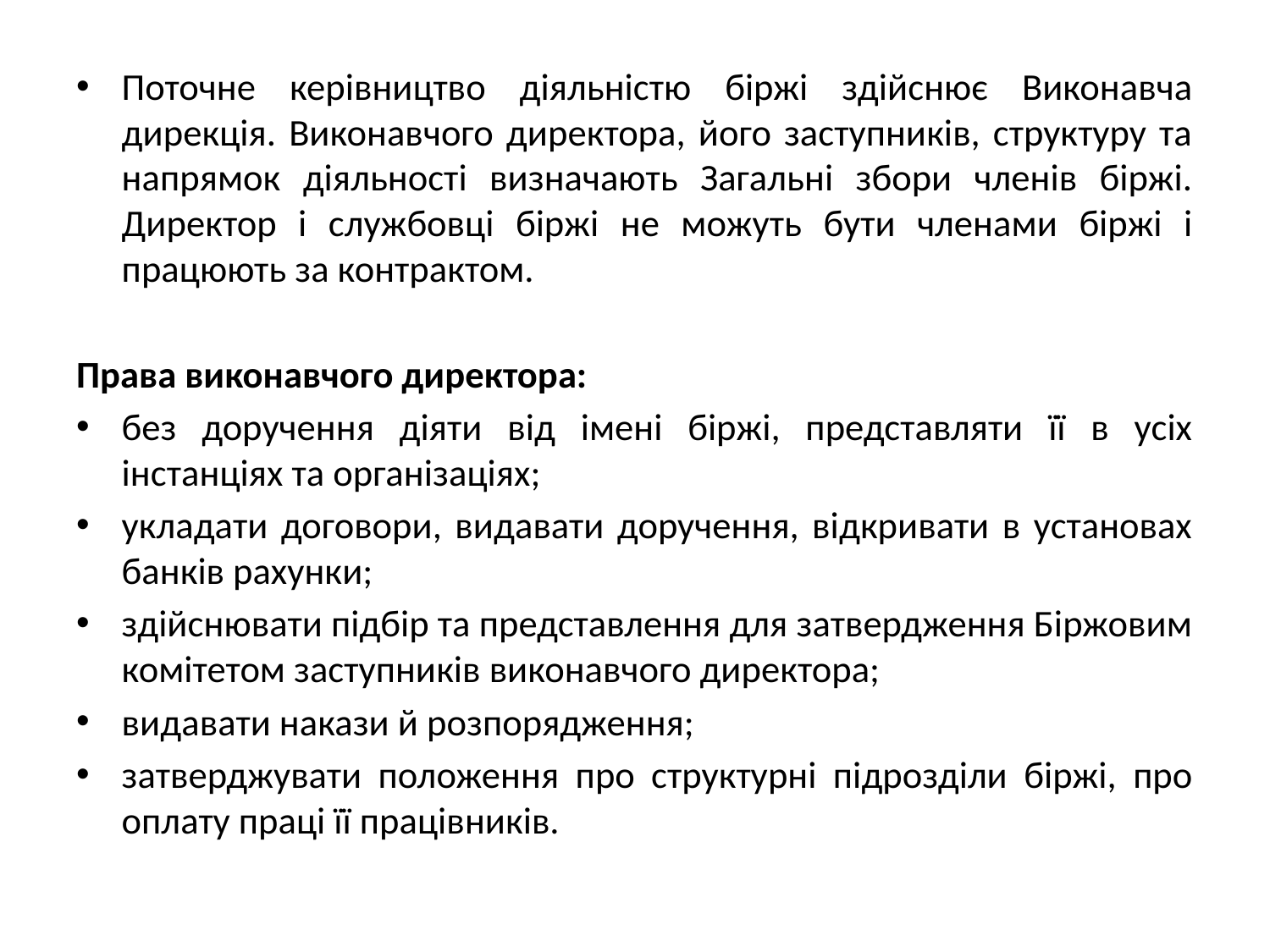

Поточне керівництво діяльністю біржі здійснює Виконавча дирекція. Виконавчого директора, його заступників, структуру та напрямок діяльності визначають Загальні збори членів біржі. Директор і службовці біржі не можуть бути членами біржі і працюють за контрактом.

Права виконавчого директора:
без доручення діяти від імені біржі, представляти її в усіх інстанціях та організаціях;
укладати договори, видавати доручення, відкривати в установах банків рахунки;
здійснювати підбір та представлення для затвердження Біржовим комітетом заступників виконавчого директора;
видавати накази й розпорядження;
затверджувати положення про структурні підрозділи біржі, про оплату праці її працівників.